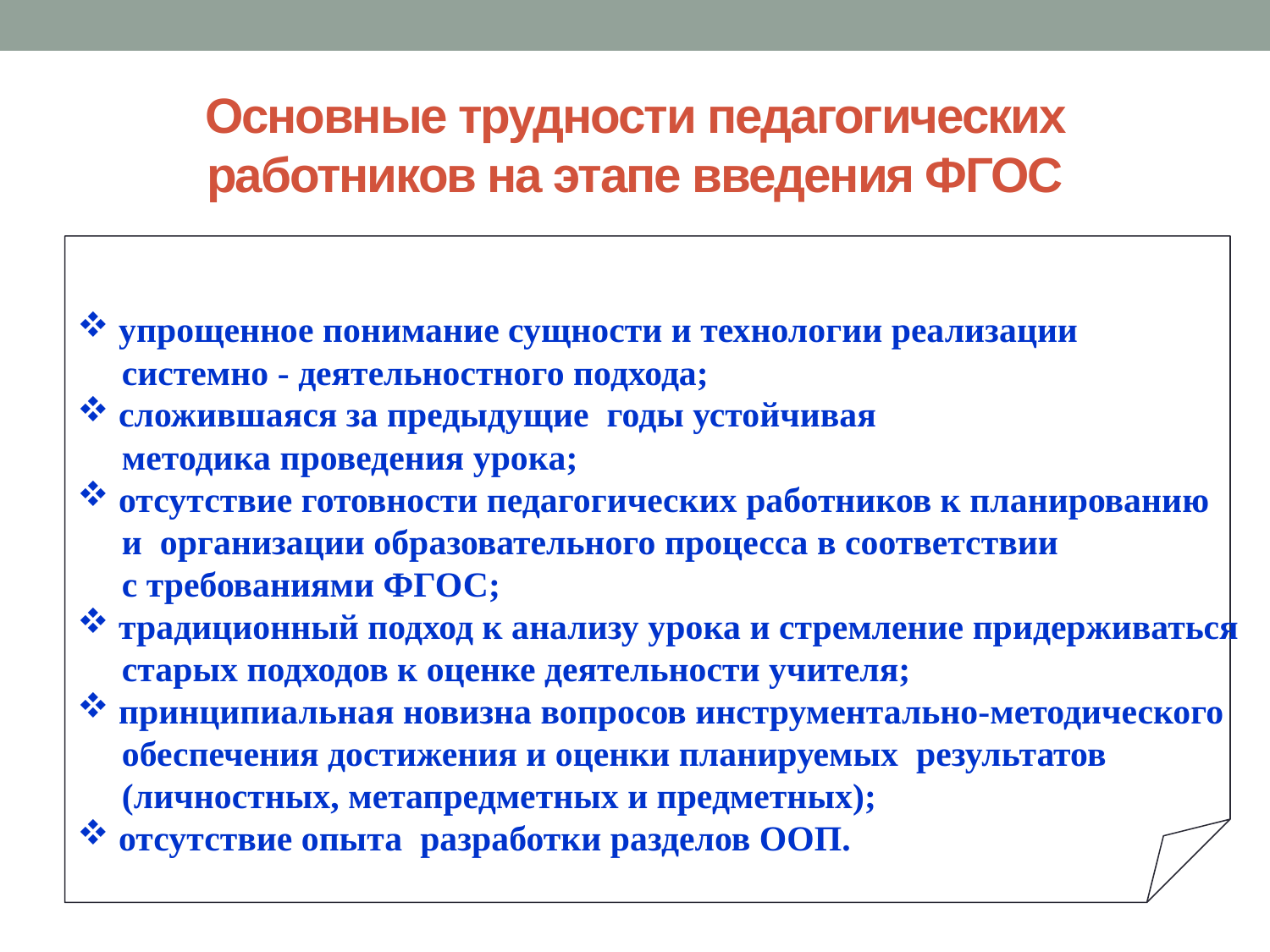

# Основные трудности педагогических работников на этапе введения ФГОС

 упрощенное понимание сущности и технологии реализации
     системно - деятельностного подхода;
 сложившаяся за предыдущие  годы устойчивая
     методика проведения урока;
 отсутствие готовности педагогических работников к планированию
     и  организации образовательного процесса в соответствии
     с требованиями ФГОС;
 традиционный подход к анализу урока и стремление придерживаться
     старых подходов к оценке деятельности учителя;
 принципиальная новизна вопросов инструментально-методического
     обеспечения достижения и оценки планируемых  результатов
     (личностных, метапредметных и предметных);
 отсутствие опыта  разработки разделов ООП.